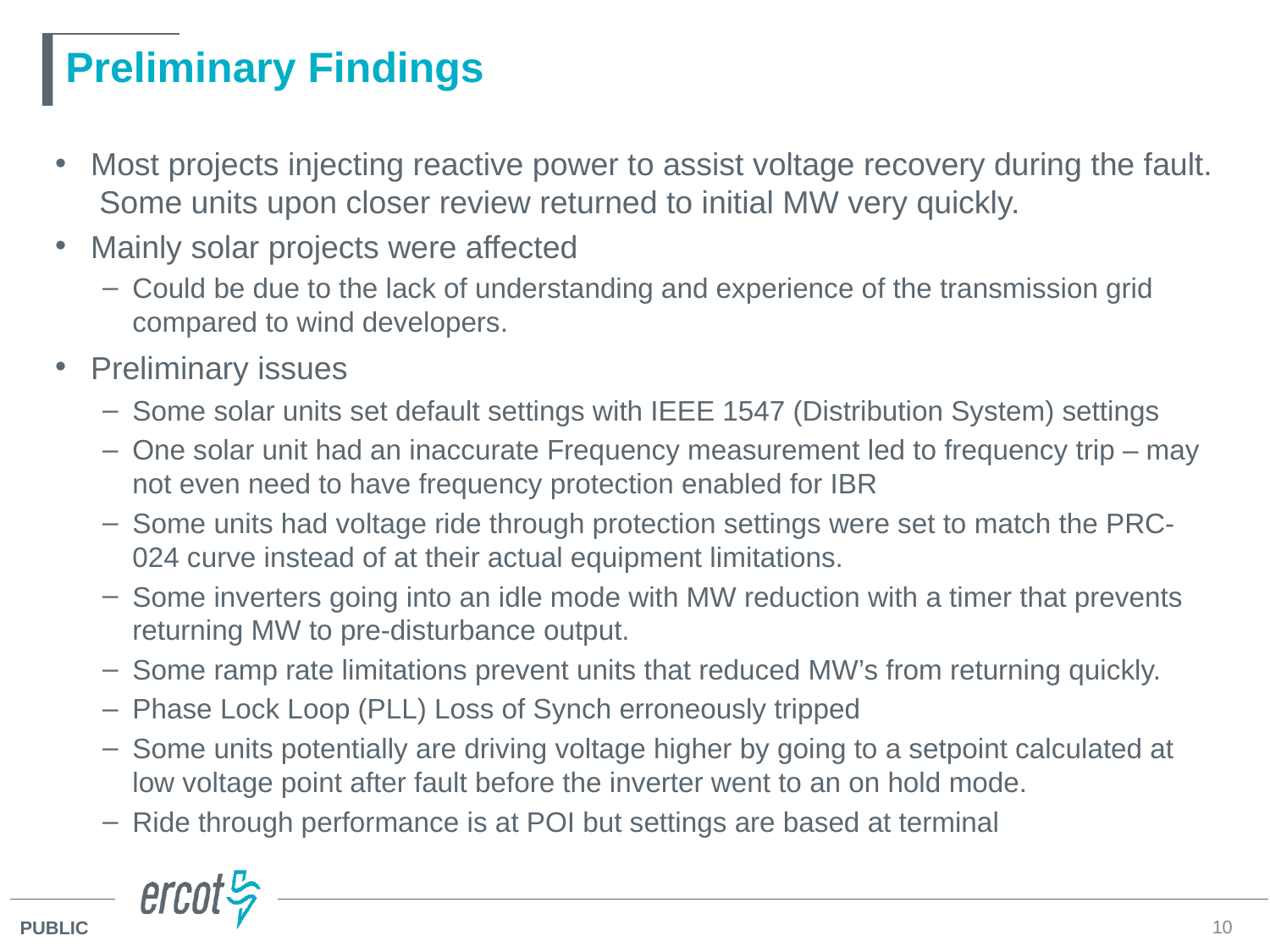

# Preliminary Findings
Most projects injecting reactive power to assist voltage recovery during the fault.  Some units upon closer review returned to initial MW very quickly.
Mainly solar projects were affected
Could be due to the lack of understanding and experience of the transmission grid compared to wind developers.
Preliminary issues
Some solar units set default settings with IEEE 1547 (Distribution System) settings
One solar unit had an inaccurate Frequency measurement led to frequency trip – may not even need to have frequency protection enabled for IBR
Some units had voltage ride through protection settings were set to match the PRC-024 curve instead of at their actual equipment limitations.
Some inverters going into an idle mode with MW reduction with a timer that prevents returning MW to pre-disturbance output.
Some ramp rate limitations prevent units that reduced MW’s from returning quickly.
Phase Lock Loop (PLL) Loss of Synch erroneously tripped
Some units potentially are driving voltage higher by going to a setpoint calculated at low voltage point after fault before the inverter went to an on hold mode.
Ride through performance is at POI but settings are based at terminal

10